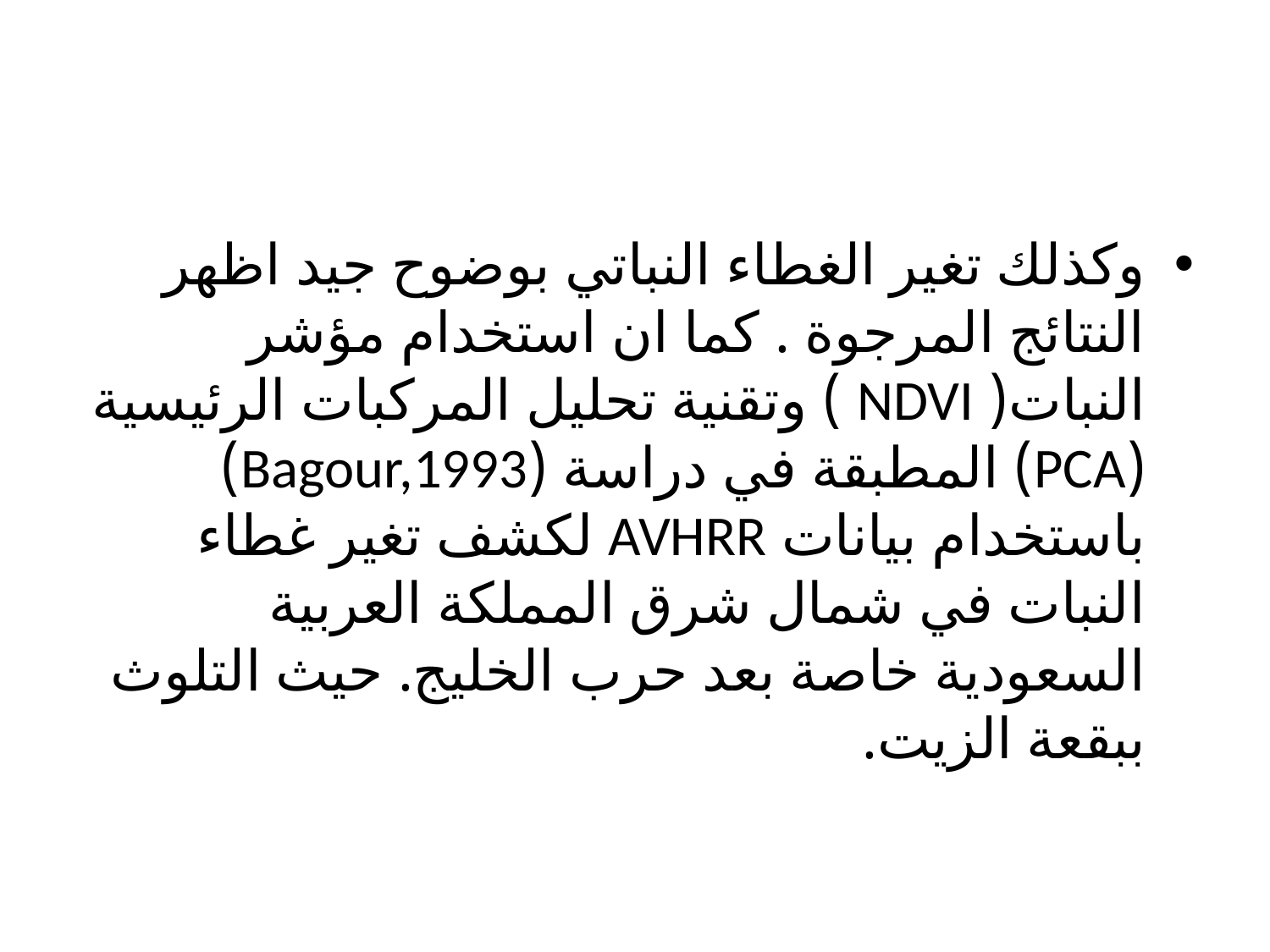

وكذلك تغير الغطاء النباتي بوضوح جيد اظهر النتائج المرجوة . كما ان استخدام مؤشر النبات( NDVI ) وتقنية تحليل المركبات الرئيسية (PCA) المطبقة في دراسة (Bagour,1993) باستخدام بيانات AVHRR لكشف تغير غطاء النبات في شمال شرق المملكة العربية السعودية خاصة بعد حرب الخليج. حيث التلوث ببقعة الزيت.